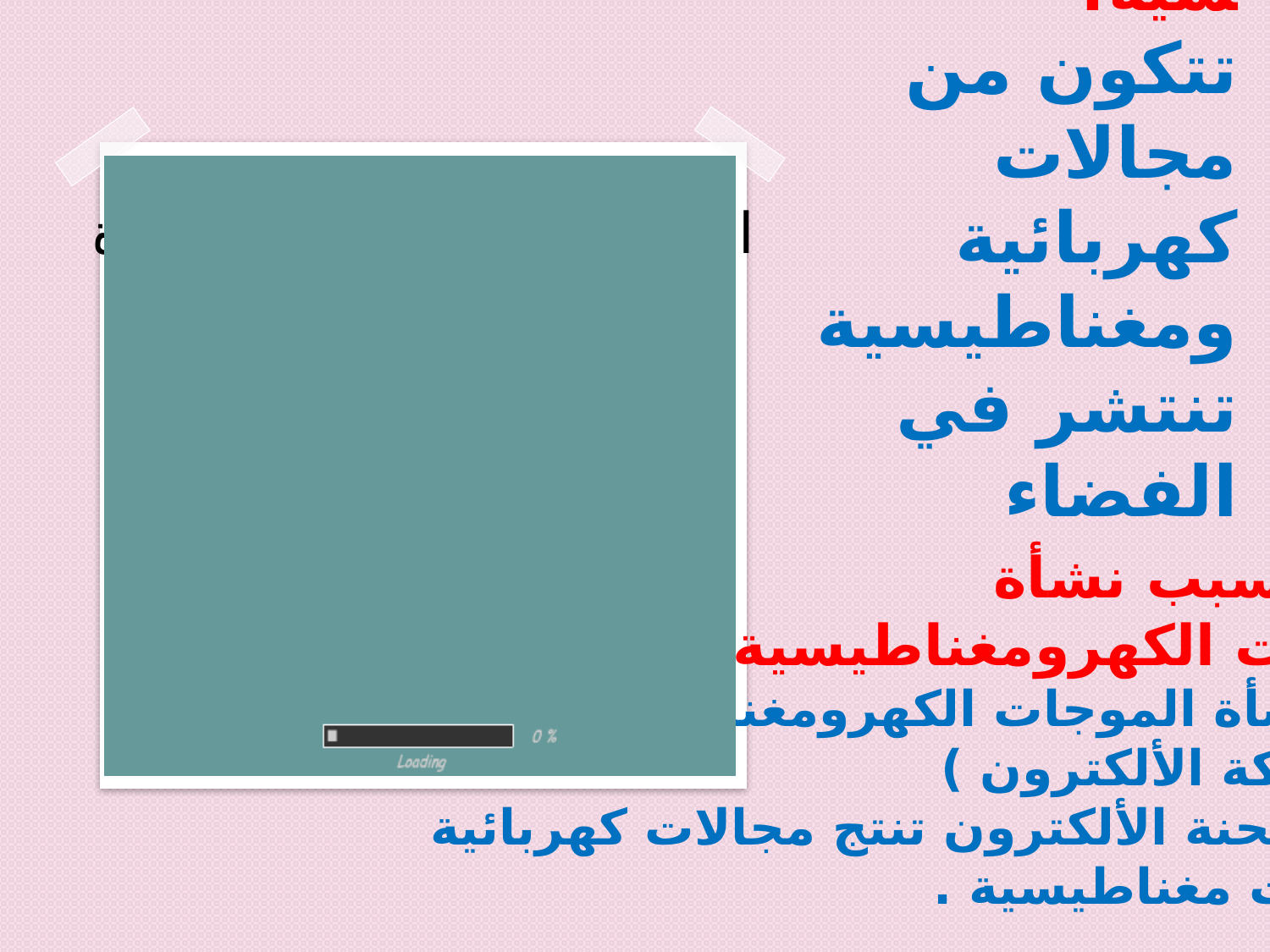

# 1 – ممّا تتكون الموجات الكهرومغناطيسية؟ تتكون من مجالات كهربائية ومغناطيسية تنتشر في الفضاء

2 – ما سبب نشأة
الموجات الكهرومغناطيسية ؟
سبب نشأة الموجات الكهرومغناطيسية
هو ( حركة الألكترون )
 ، لأن شحنة الألكترون تنتج مجالات كهربائية
 ومجالات مغناطيسية .